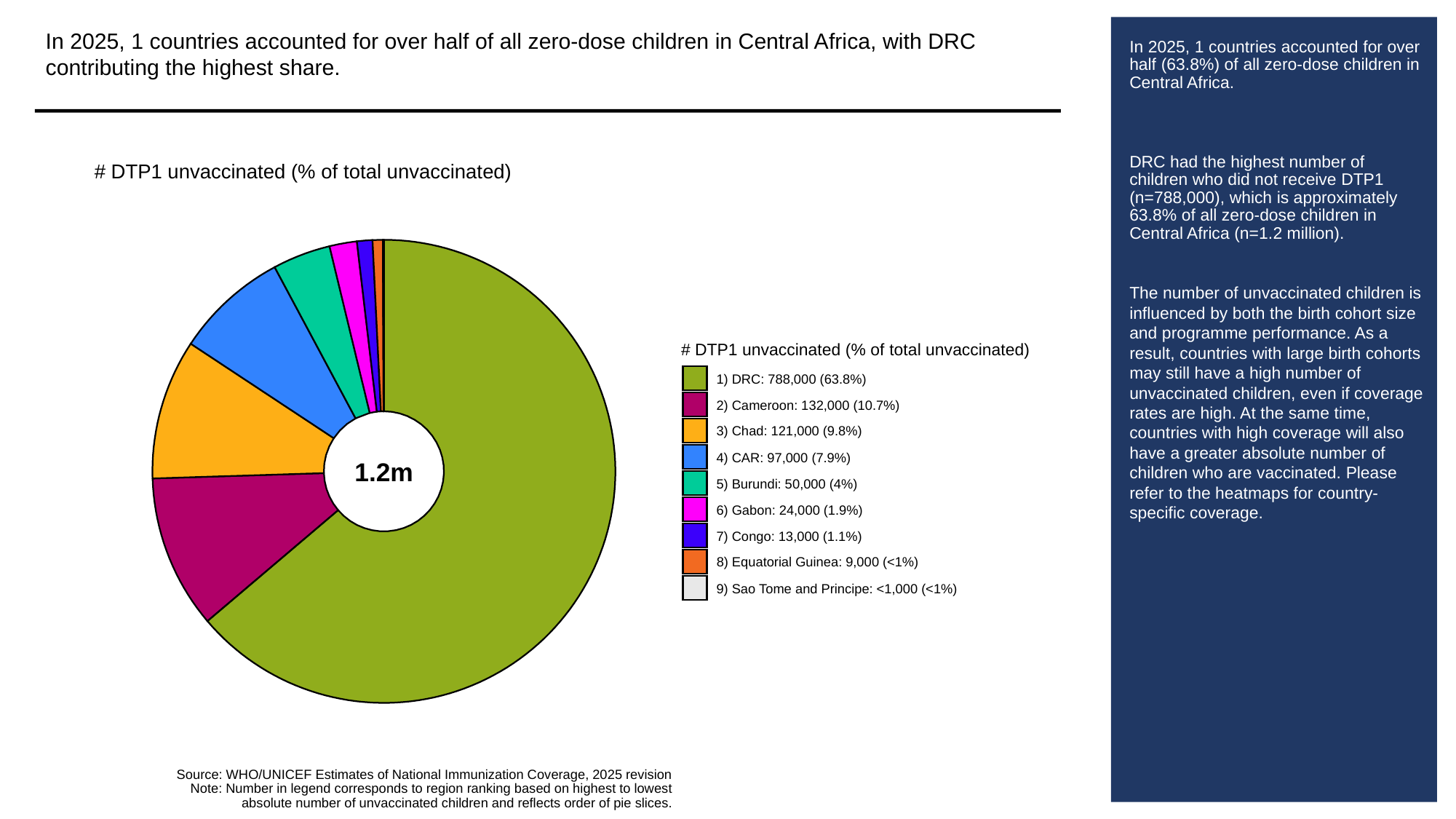

In 2025, 1 countries accounted for over half of all zero-dose children in Central Africa, with DRC contributing the highest share.
# In 2025, 1 countries accounted for over half (63.8%) of all zero-dose children in Central Africa.

DRC had the highest number of children who did not receive DTP1 (n=788,000), which is approximately 63.8% of all zero-dose children in Central Africa (n=1.2 million).

The number of unvaccinated children is influenced by both the birth cohort size and programme performance. As a result, countries with large birth cohorts may still have a high number of unvaccinated children, even if coverage rates are high. At the same time, countries with high coverage will also have a greater absolute number of children who are vaccinated. Please refer to the heatmaps for country-specific coverage.

# DTP1 unvaccinated (% of total unvaccinated)

# DTP1 unvaccinated (% of total unvaccinated)

1) DRC: 788,000 (63.8%)

2) Cameroon: 132,000 (10.7%)

3) Chad: 121,000 (9.8%)

4) CAR: 97,000 (7.9%)
1.2m

5) Burundi: 50,000 (4%)

6) Gabon: 24,000 (1.9%)

7) Congo: 13,000 (1.1%)

8) Equatorial Guinea: 9,000 (<1%)

9) Sao Tome and Principe: <1,000 (<1%)
Source: WHO/UNICEF Estimates of National Immunization Coverage, 2025 revision
Note: Number in legend corresponds to region ranking based on highest to lowest
absolute number of unvaccinated children and reflects order of pie slices.